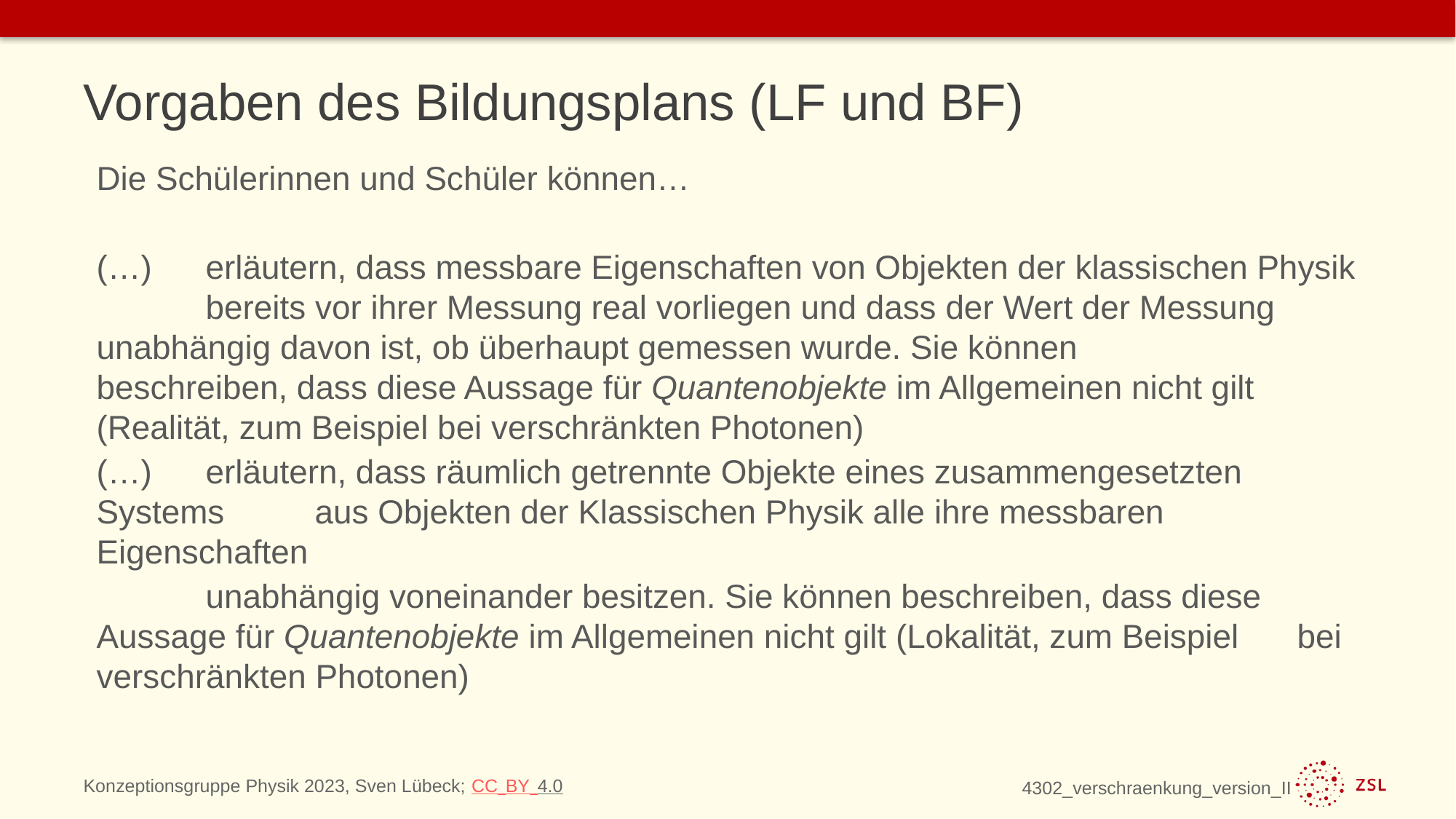

# Vorgaben des Bildungsplans (LF und BF)
Die Schülerinnen und Schüler können…

(…) 	erläutern, dass messbare Eigenschaften von Objekten der klassischen Physik      	bereits vor ihrer Messung real vorliegen und dass der Wert der Messung 	unabhängig davon ist, ob überhaupt gemessen wurde. Sie können 	beschreiben, dass diese Aussage für Quantenobjekte im Allgemeinen nicht gilt 	(Realität, zum Beispiel bei verschränkten Photonen)
(…)	erläutern, dass räumlich getrennte Objekte eines zusammengesetzten Systems 	aus Objekten der Klassischen Physik alle ihre messbaren Eigenschaften
	unabhängig voneinander besitzen. Sie können beschreiben, dass diese 	Aussage für Quantenobjekte im Allgemeinen nicht gilt (Lokalität, zum Beispiel 	bei verschränkten Photonen)